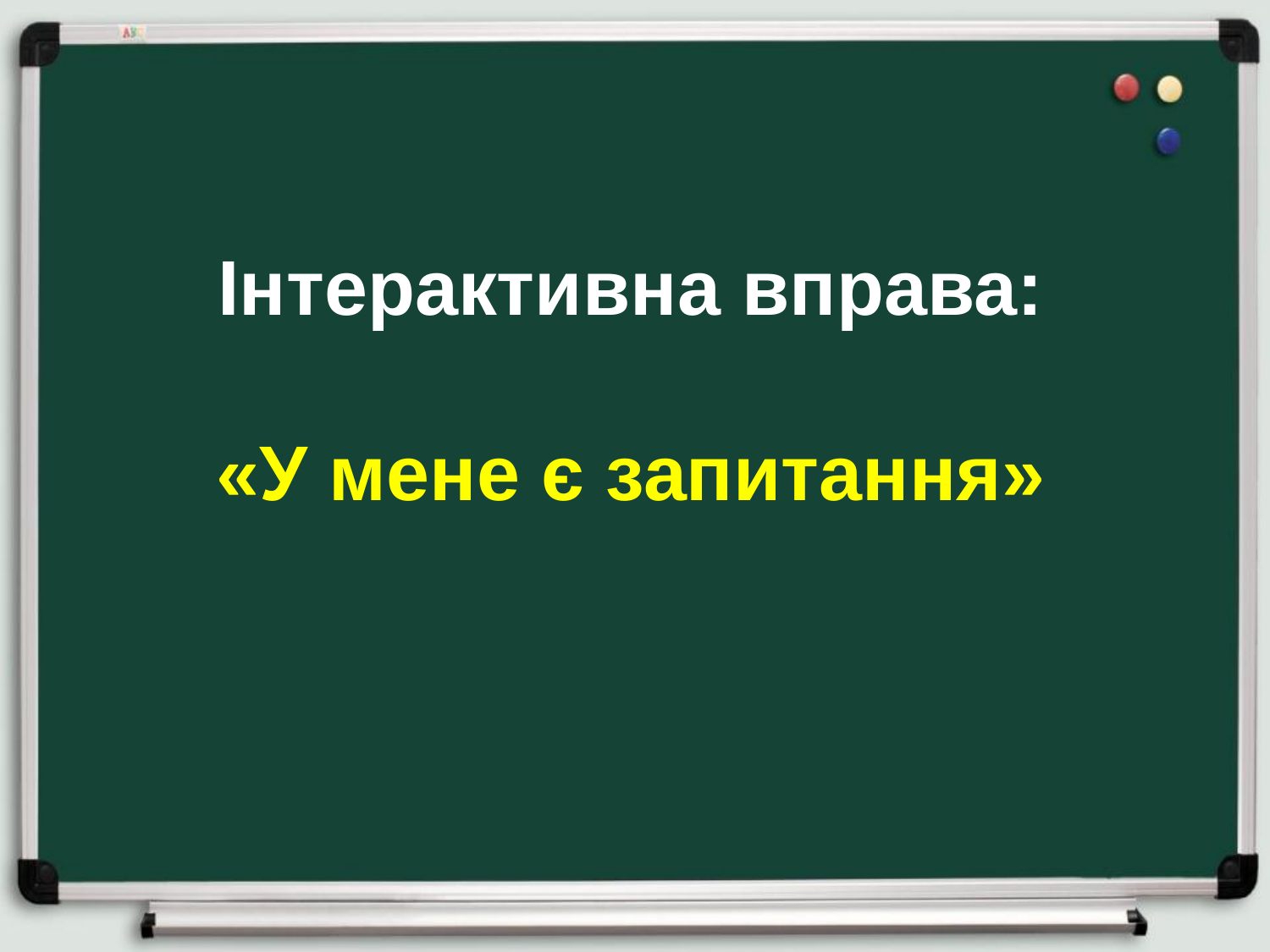

# Інтерактивна вправа: «У мене є запитання»